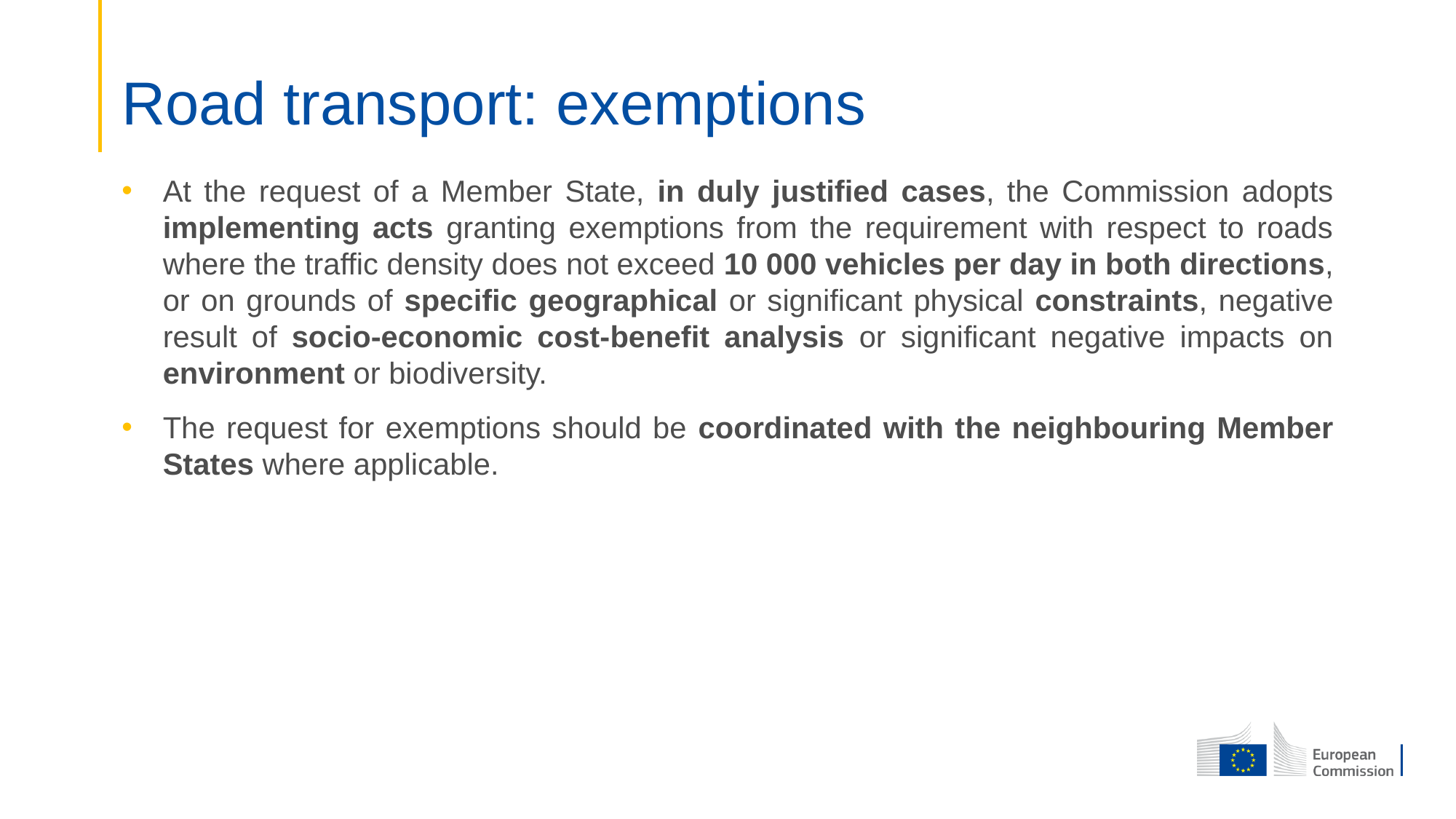

# Road transport: exemptions
At the request of a Member State, in duly justified cases, the Commission adopts implementing acts granting exemptions from the requirement with respect to roads where the traffic density does not exceed 10 000 vehicles per day in both directions, or on grounds of specific geographical or significant physical constraints, negative result of socio-economic cost-benefit analysis or significant negative impacts on environment or biodiversity.
The request for exemptions should be coordinated with the neighbouring Member States where applicable.